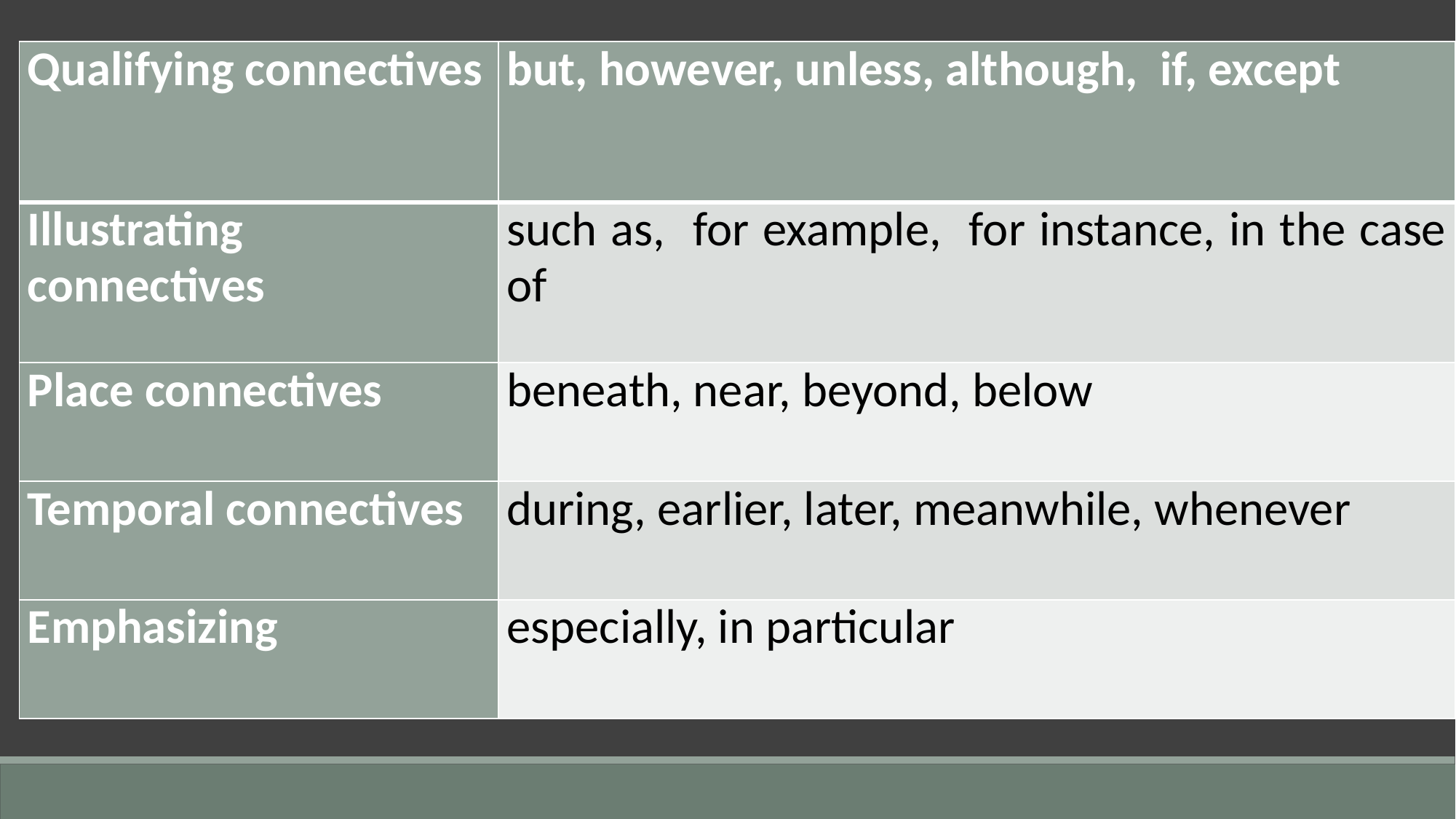

| Qualifying connectives | but, however, unless, although, if, except |
| --- | --- |
| Illustrating connectives | such as, for example, for instance, in the case of |
| Place connectives | beneath, near, beyond, below |
| Temporal connectives | during, earlier, later, meanwhile, whenever |
| Emphasizing | especially, in particular |